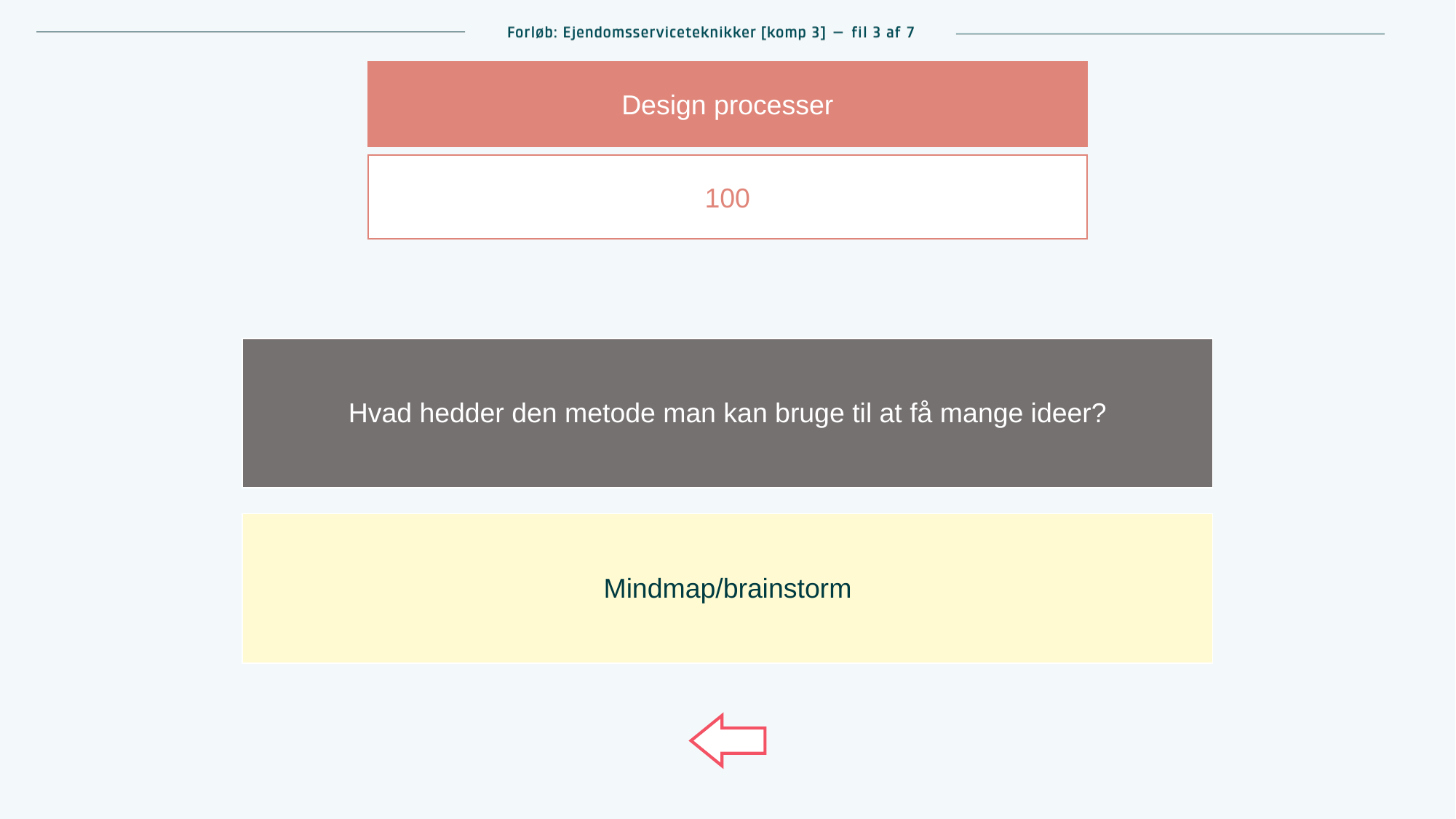

Design processer

100
| Hvad hedder den metode man kan bruge til at få mange ideer? |
| --- |
| Mindmap/brainstorm |
| --- |

31